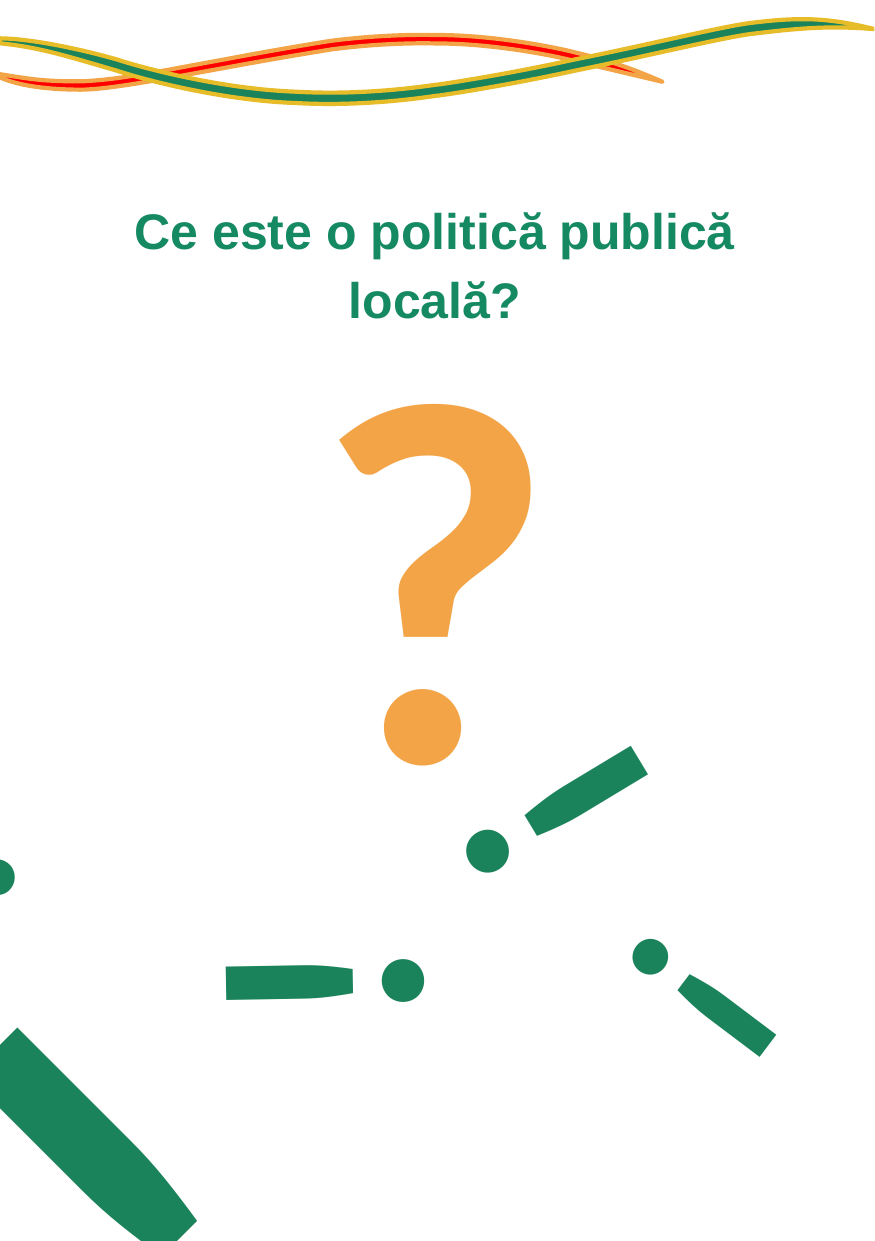

Ce este o politică publică locală?
?
!
!
!
!
!
!
!